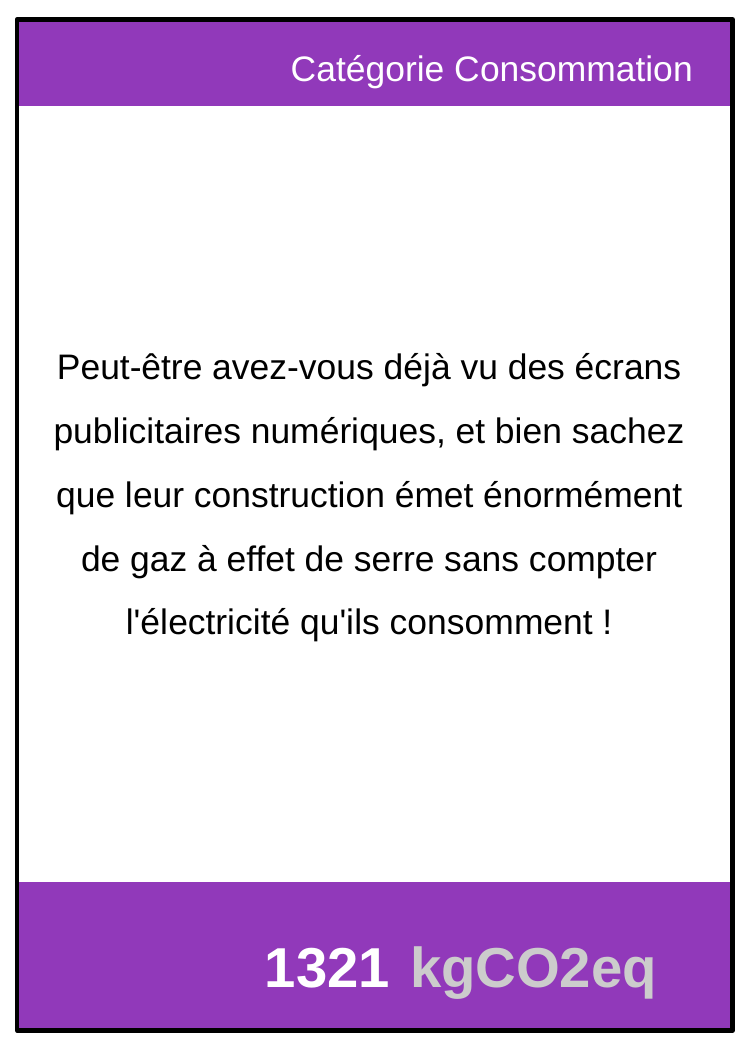

Catégorie Consommation

Peut-être avez-vous déjà vu des écrans publicitaires numériques, et bien sachez que leur construction émet énormément de gaz à effet de serre sans compter l'électricité qu'ils consomment !

1321
kgCO2eq